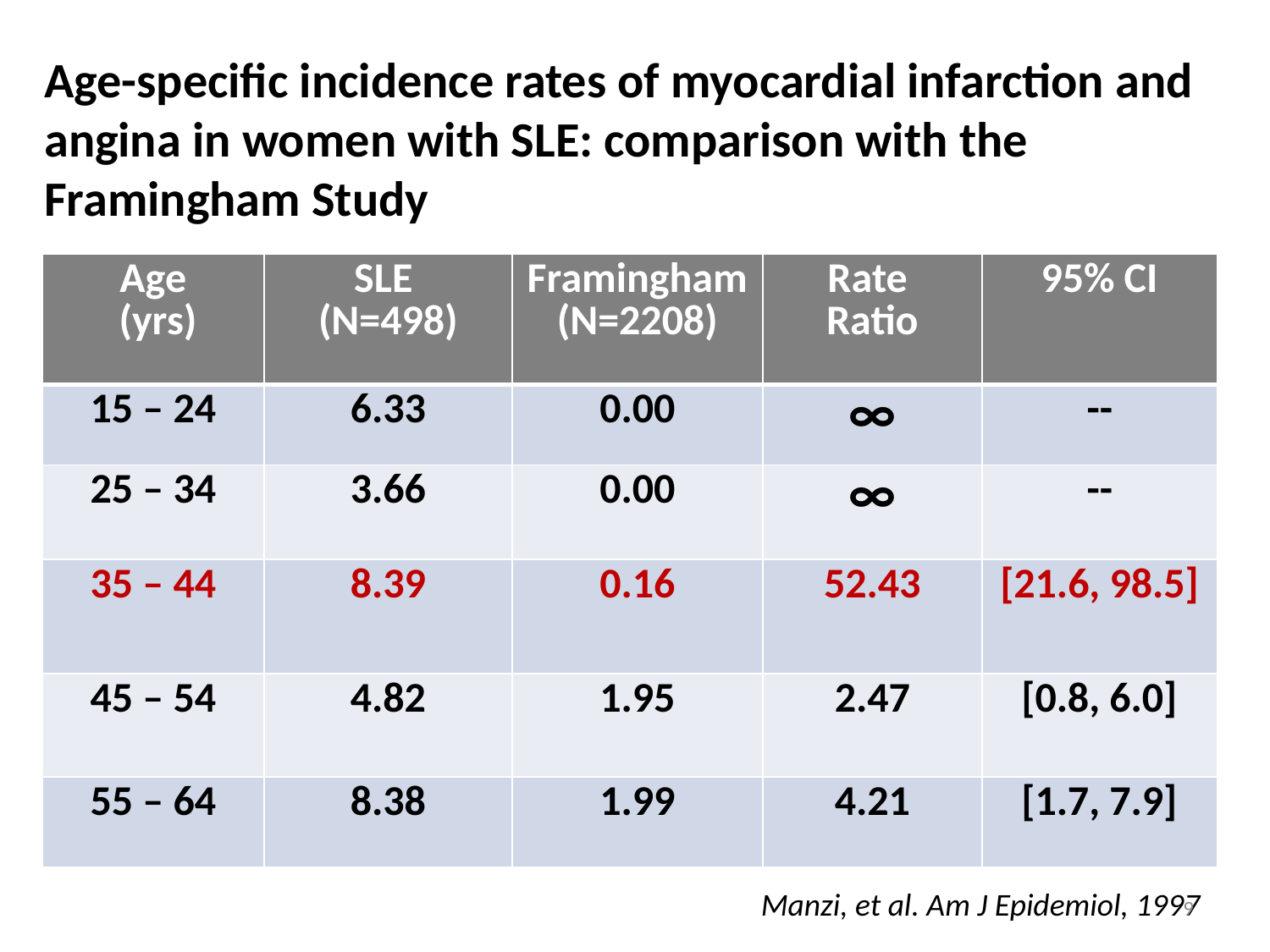

Age-specific incidence rates of myocardial infarction and angina in women with SLE: comparison with the Framingham Study
| Age (yrs) | SLE (N=498) | Framingham (N=2208) | Rate Ratio | 95% CI |
| --- | --- | --- | --- | --- |
| 15 – 24 | 6.33 | 0.00 | ∞ | -- |
| 25 – 34 | 3.66 | 0.00 | ∞ | -- |
| 35 – 44 | 8.39 | 0.16 | 52.43 | [21.6, 98.5] |
| 45 – 54 | 4.82 | 1.95 | 2.47 | [0.8, 6.0] |
| 55 – 64 | 8.38 | 1.99 | 4.21 | [1.7, 7.9] |
Manzi, et al. Am J Epidemiol, 1997
9